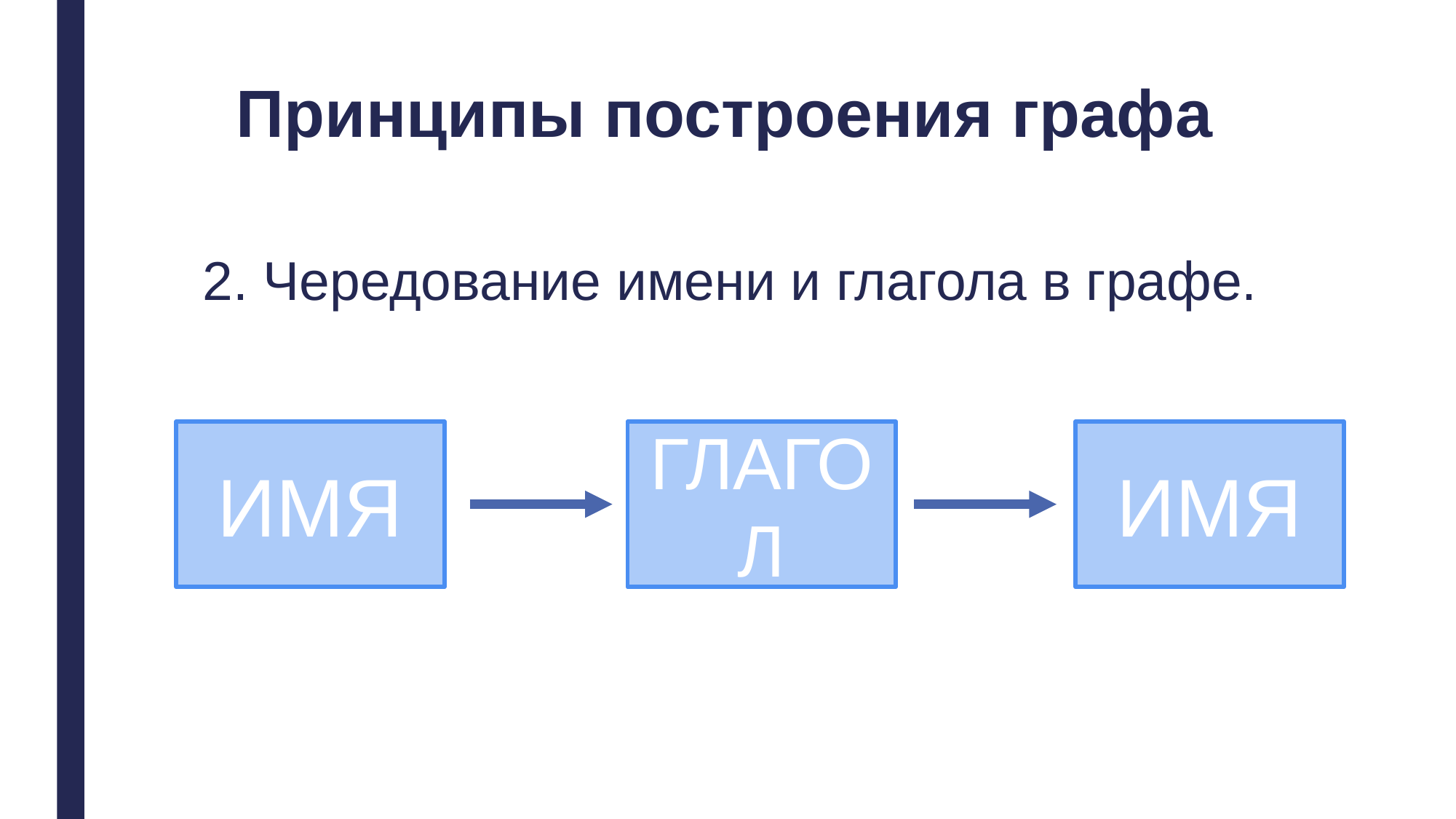

Принципы построения графа
2. Чередование имени и глагола в графе.
ИМЯ
ГЛАГОЛ
ИМЯ